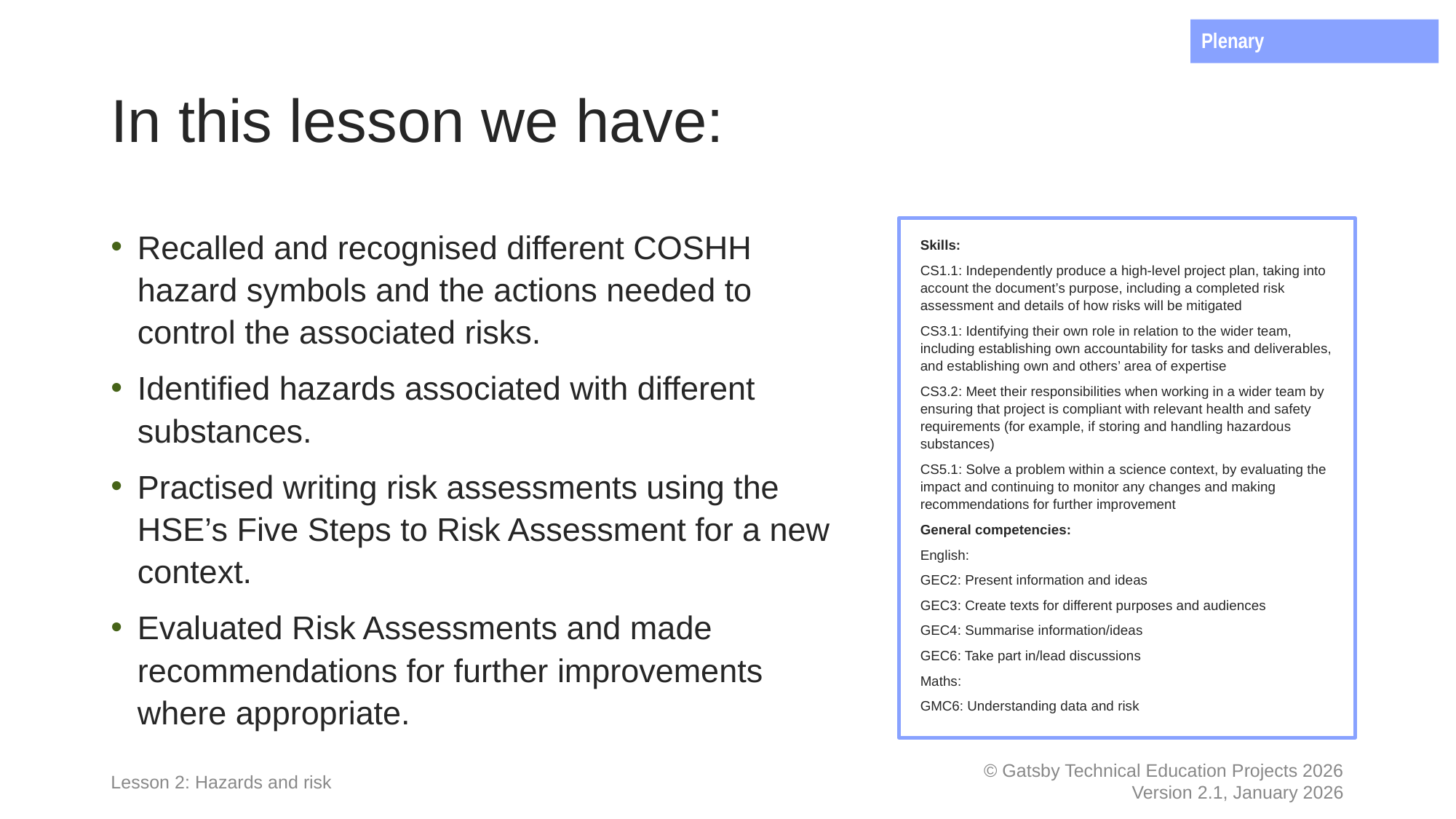

Plenary
# In this lesson we have:
Recalled and recognised different COSHH hazard symbols and the actions needed to control the associated risks.
Identified hazards associated with different substances.
Practised writing risk assessments using the HSE’s Five Steps to Risk Assessment for a new context.
Evaluated Risk Assessments and made recommendations for further improvements where appropriate.
Skills:
CS1.1: Independently produce a high-level project plan, taking into account the document’s purpose, including a completed risk assessment and details of how risks will be mitigated
CS3.1: Identifying their own role in relation to the wider team, including establishing own accountability for tasks and deliverables, and establishing own and others’ area of expertise
CS3.2: Meet their responsibilities when working in a wider team by ensuring that project is compliant with relevant health and safety requirements (for example, if storing and handling hazardous substances)
CS5.1: Solve a problem within a science context, by evaluating the impact and continuing to monitor any changes and making recommendations for further improvement
General competencies:
English:
GEC2: Present information and ideas
GEC3: Create texts for different purposes and audiences
GEC4: Summarise information/ideas
GEC6: Take part in/lead discussions
Maths:
GMC6: Understanding data and risk
Lesson 2: Hazards and risk